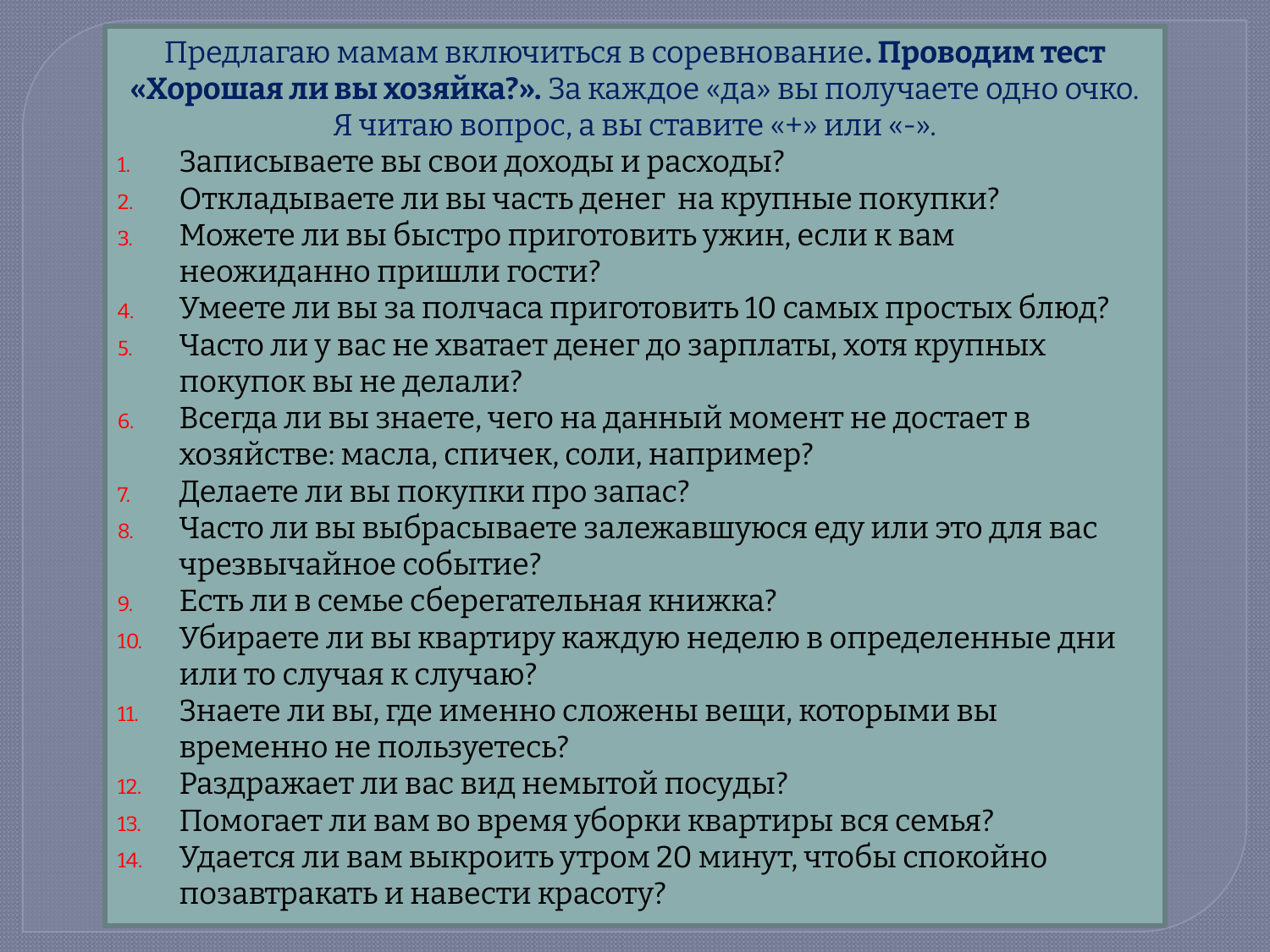

Предлагаю мамам включиться в соревнование. Проводим тест «Хорошая ли вы хозяйка?». За каждое «да» вы получаете одно очко. Я читаю вопрос, а вы ставите «+» или «-».
Записываете вы свои доходы и расходы?
Откладываете ли вы часть денег  на крупные покупки?
Можете ли вы быстро приготовить ужин, если к вам неожиданно пришли гости?
Умеете ли вы за полчаса приготовить 10 самых простых блюд?
Часто ли у вас не хватает денег до зарплаты, хотя крупных покупок вы не делали?
Всегда ли вы знаете, чего на данный момент не достает в хозяйстве: масла, спичек, соли, например?
Делаете ли вы покупки про запас?
Часто ли вы выбрасываете залежавшуюся еду или это для вас  чрезвычайное событие?
Есть ли в семье сберегательная книжка?
Убираете ли вы квартиру каждую неделю в определенные дни или то случая к случаю?
Знаете ли вы, где именно сложены вещи, которыми вы временно не пользуетесь?
Раздражает ли вас вид немытой посуды?
Помогает ли вам во время уборки квартиры вся семья?
Удается ли вам выкроить утром 20 минут, чтобы спокойно позавтракать и навести красоту?